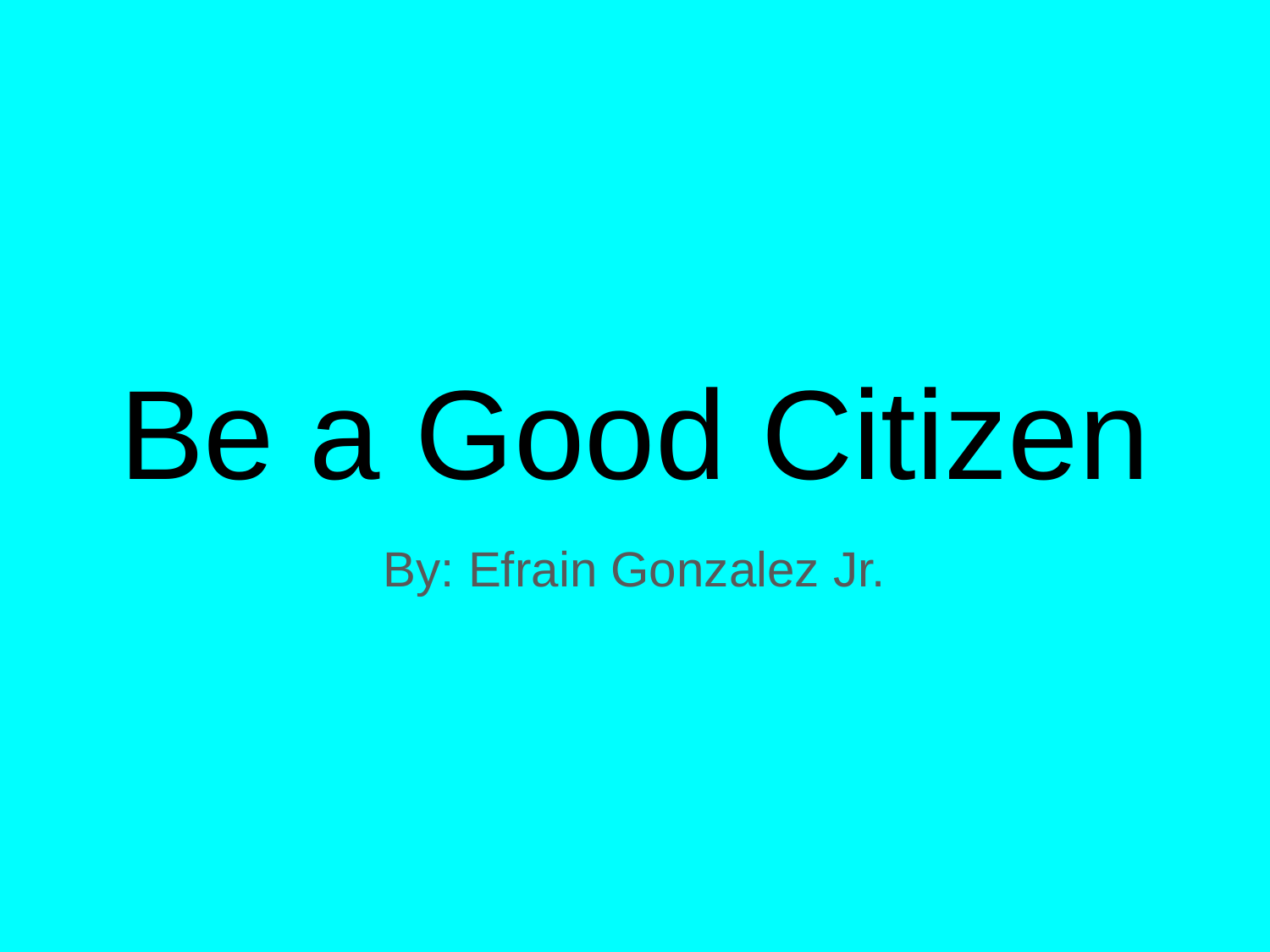

# Be a Good Citizen
By: Efrain Gonzalez Jr.